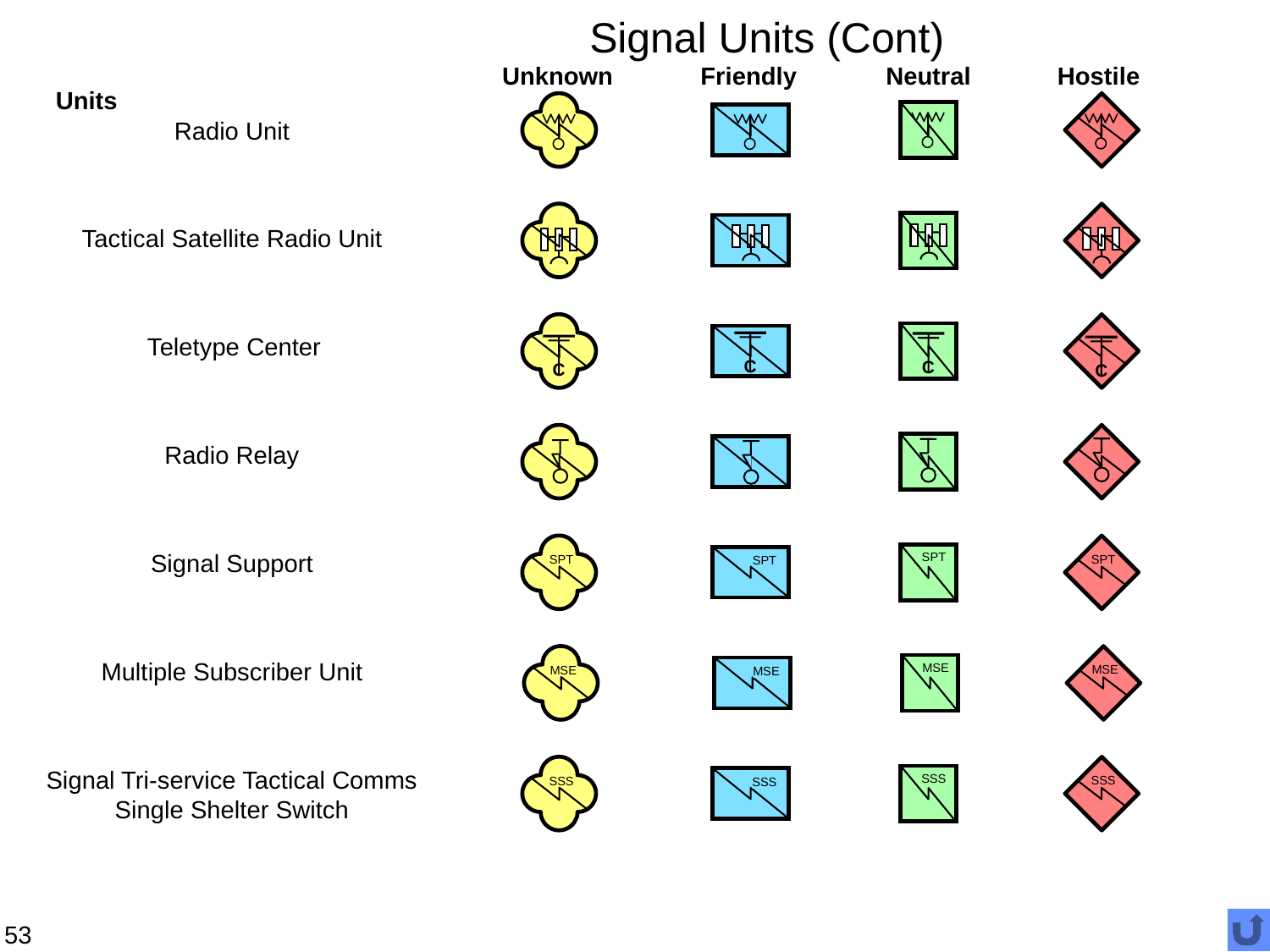

# Signal Units (Cont)
Unknown
Friendly
Neutral
Hostile
Units

Radio Unit

Tactical Satellite Radio Unit

C

C

C

C
Teletype Center

Radio Relay

SPT

SPT

SPT

SPT
Signal Support

MSE

MSE

MSE
Multiple Subscriber Unit

MSE

SSS

SSS

Signal Tri-service Tactical Comms
Single Shelter Switch

SSS

SSS
53